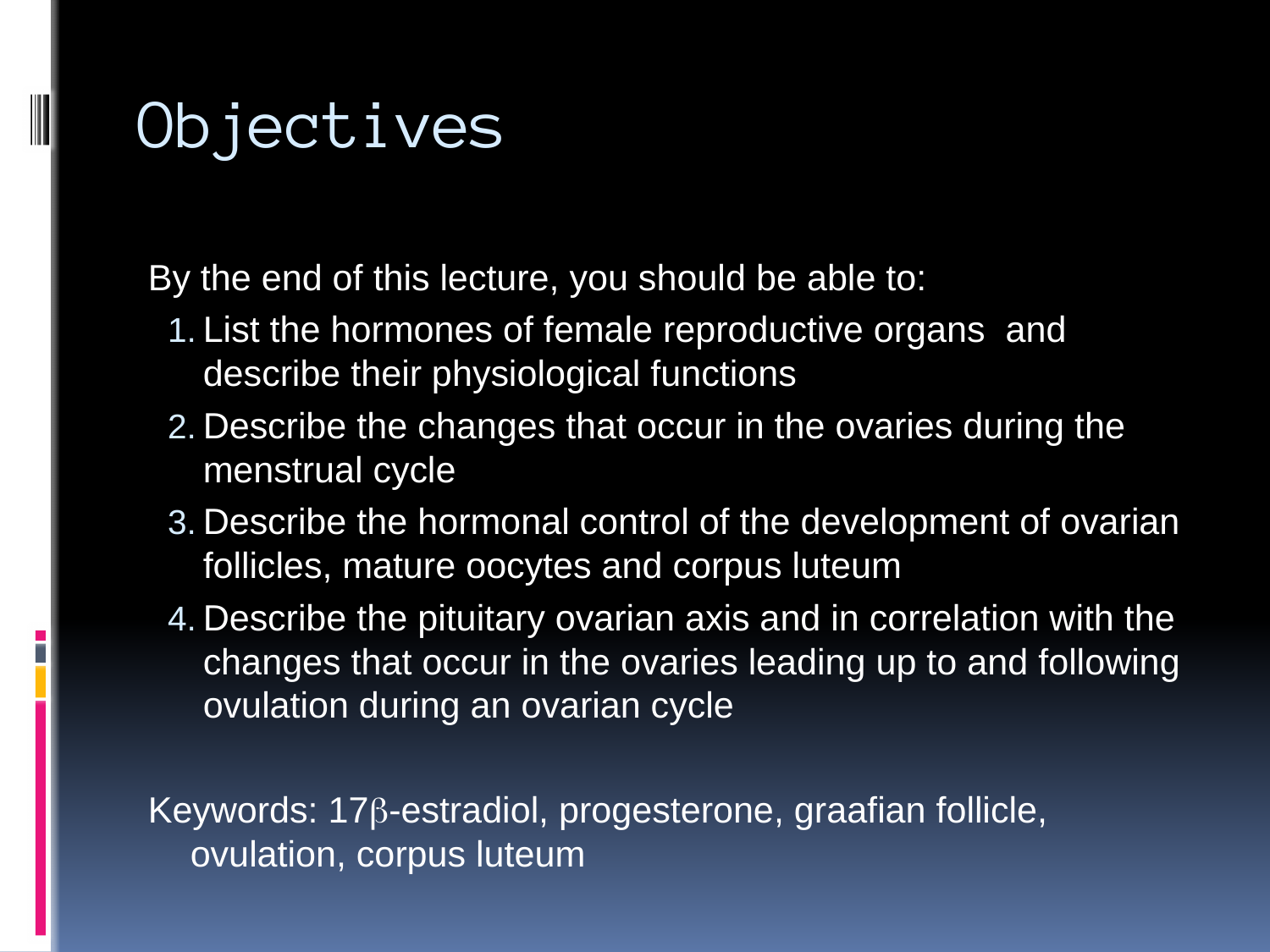

# Objectives
By the end of this lecture, you should be able to:
List the hormones of female reproductive organs  and describe their physiological functions
Describe the changes that occur in the ovaries during the menstrual cycle
Describe the hormonal control of the development of ovarian follicles, mature oocytes and corpus luteum
Describe the pituitary ovarian axis and in correlation with the changes that occur in the ovaries leading up to and following ovulation during an ovarian cycle

Keywords: 17β-estradiol, progesterone, graafian follicle, ovulation, corpus luteum